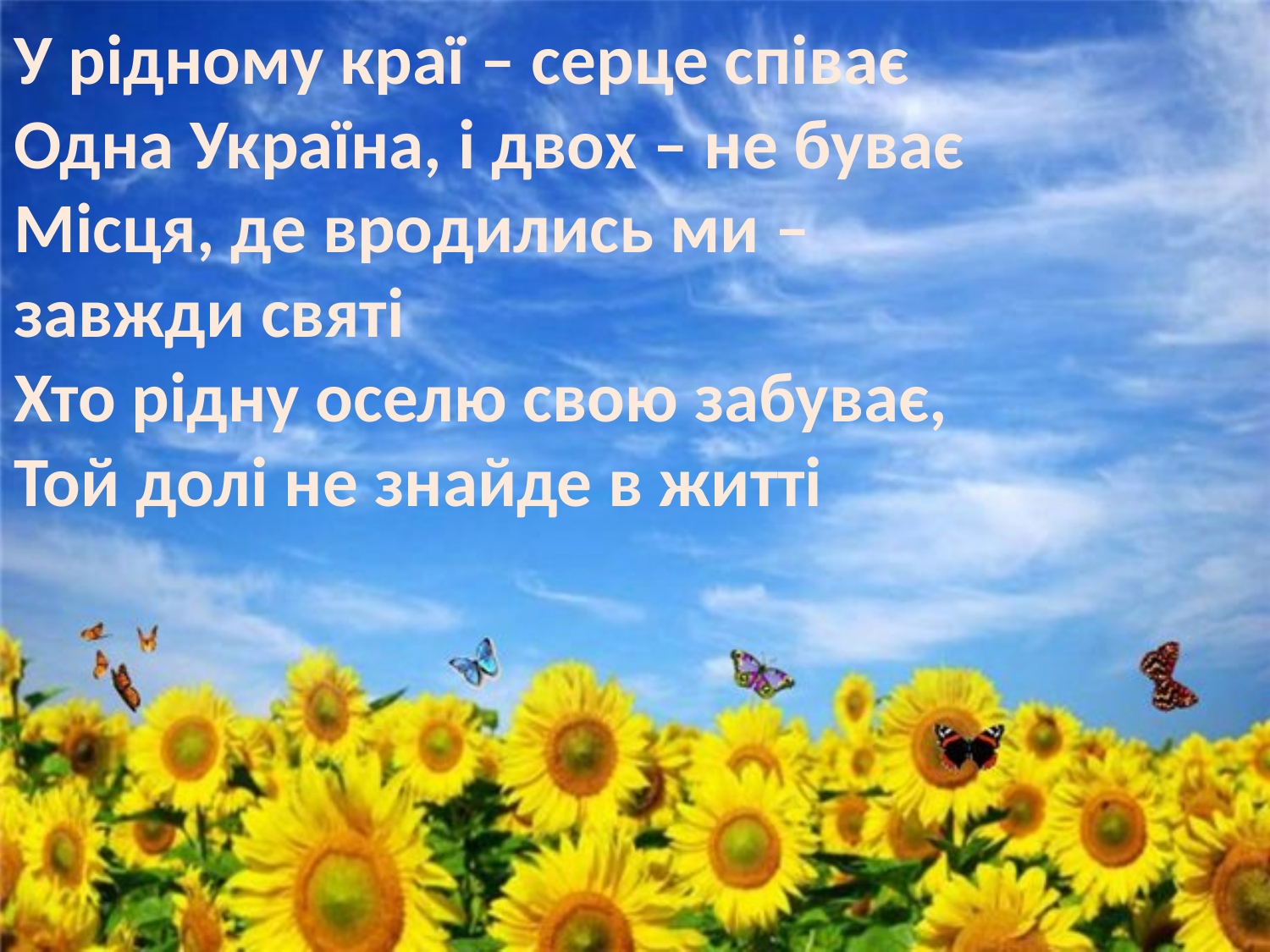

У рідному краї – серце співає
Одна Україна, і двох – не буває
Місця, де вродились ми – завжди святі
Хто рідну оселю свою забуває,
Той долі не знайде в житті